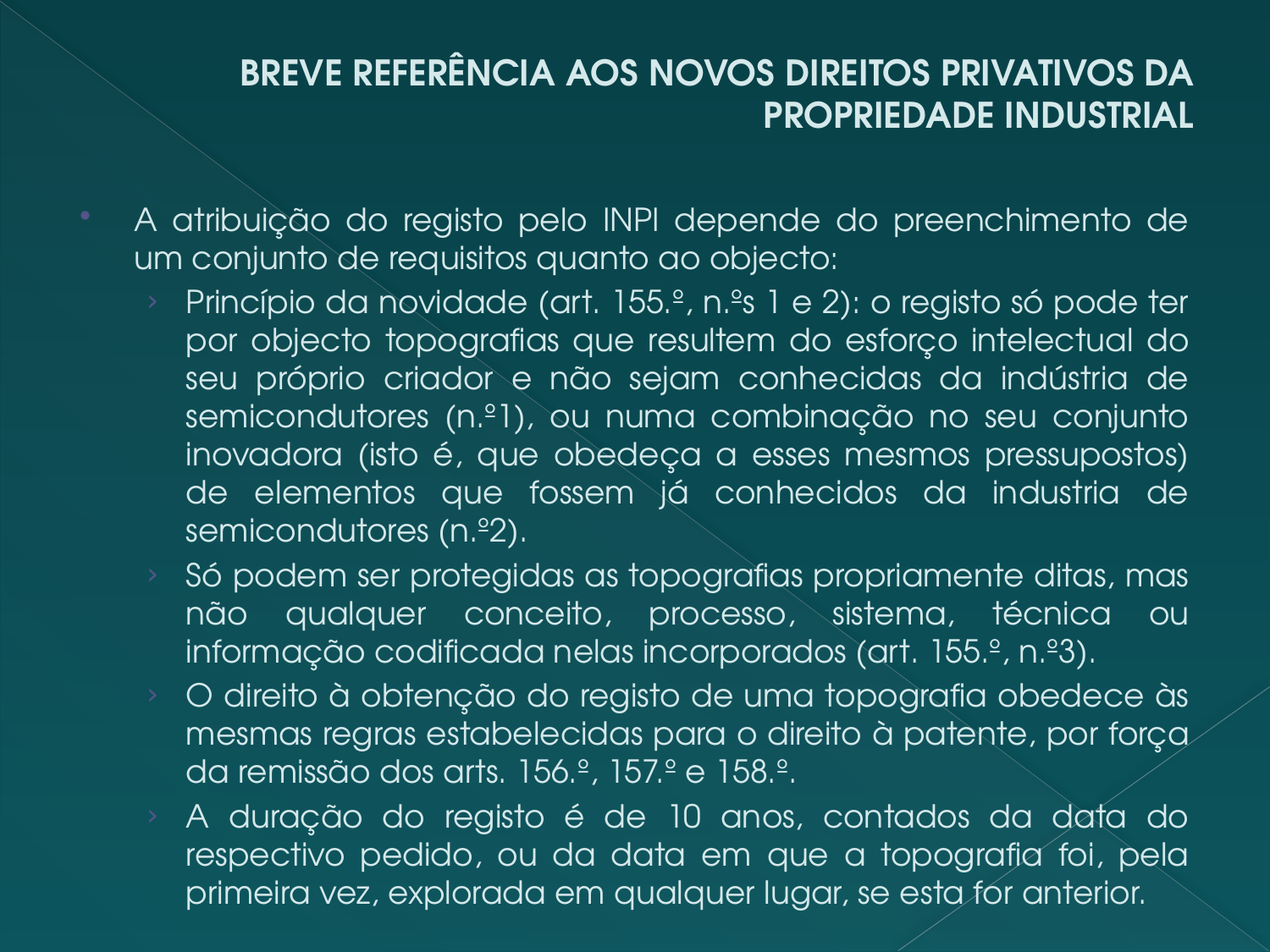

# BREVE REFERÊNCIA AOS NOVOS DIREITOS PRIVATIVOS DA PROPRIEDADE INDUSTRIAL

A atribuição do registo pelo INPI depende do preenchimento de um conjunto de requisitos quanto ao objecto:
Princípio da novidade (art. 155.º, n.ºs 1 e 2): o registo só pode ter por objecto topografias que resultem do esforço intelectual do seu próprio criador e não sejam conhecidas da indústria de semicondutores (n.º1), ou numa combinação no seu conjunto inovadora (isto é, que obedeça a esses mesmos pressupostos) de elementos que fossem já conhecidos da industria de semicondutores (n.º2).
Só podem ser protegidas as topografias propriamente ditas, mas não qualquer conceito, processo, sistema, técnica ou informação codificada nelas incorporados (art. 155.º, n.º3).
O direito à obtenção do registo de uma topografia obedece às mesmas regras estabelecidas para o direito à patente, por força da remissão dos arts. 156.º, 157.º e 158.º.
A duração do registo é de 10 anos, contados da data do respectivo pedido, ou da data em que a topografia foi, pela primeira vez, explorada em qualquer lugar, se esta for anterior.